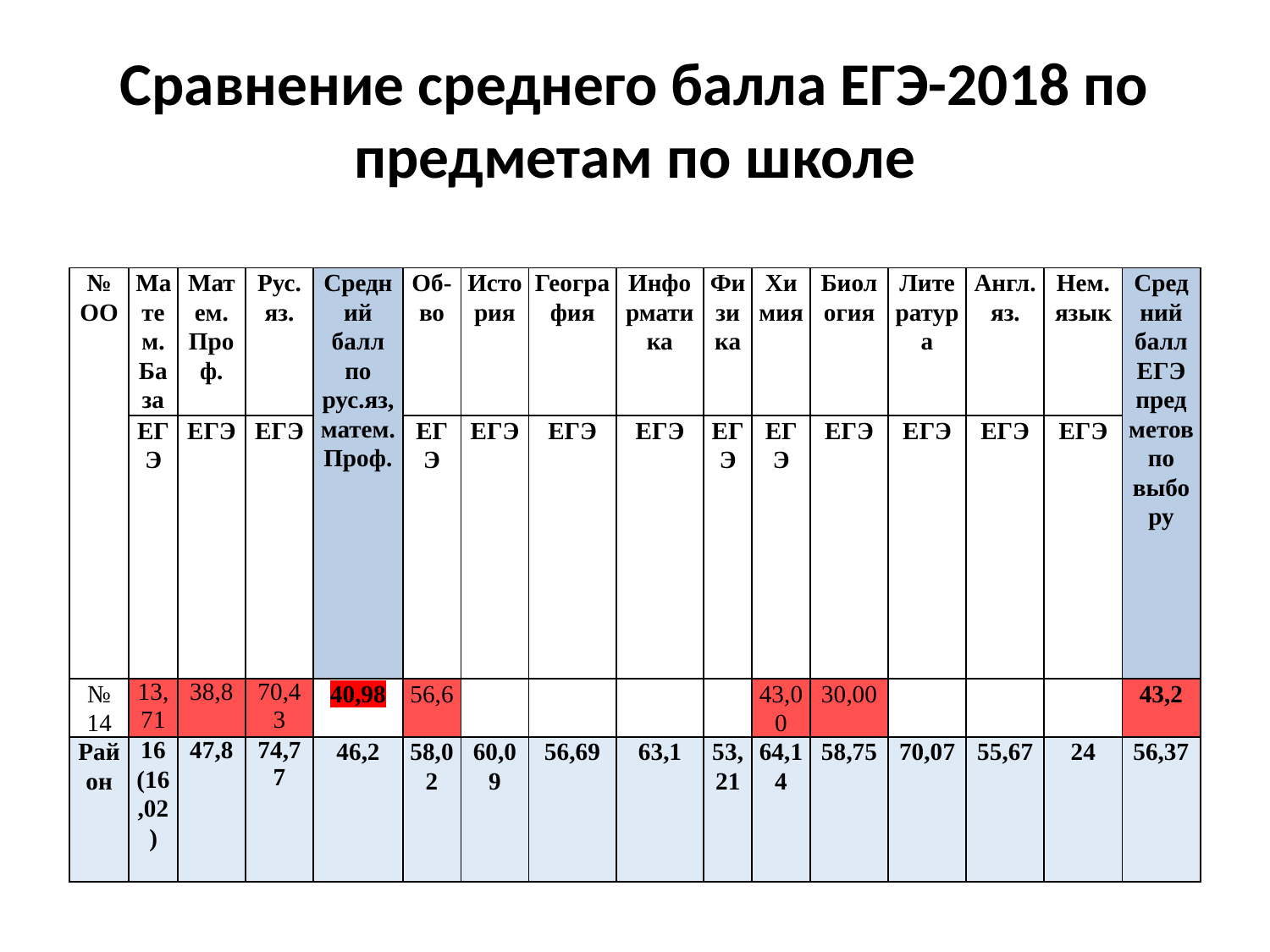

# Сравнение среднего балла ЕГЭ-2018 по предметам по школе
| № ОО | Матем. База | Матем. Проф. | Рус. яз. | Средний балл по рус.яз, матем. Проф. | Об-во | История | География | Информатика | Физика | Химия | Биология | Литература | Англ.яз. | Нем. язык | Средний балл ЕГЭ предметов по выбору |
| --- | --- | --- | --- | --- | --- | --- | --- | --- | --- | --- | --- | --- | --- | --- | --- |
|  | ЕГЭ | ЕГЭ | ЕГЭ |  | ЕГЭ | ЕГЭ | ЕГЭ | ЕГЭ | ЕГЭ | ЕГЭ | ЕГЭ | ЕГЭ | ЕГЭ | ЕГЭ |  |
| № 14 | 13,71 | 38,8 | 70,43 | 40,98 | 56,6 |  |  |  |  | 43,00 | 30,00 |  |  |  | 43,2 |
| Район | 16 (16,02) | 47,8 | 74,77 | 46,2 | 58,02 | 60,09 | 56,69 | 63,1 | 53,21 | 64,14 | 58,75 | 70,07 | 55,67 | 24 | 56,37 |